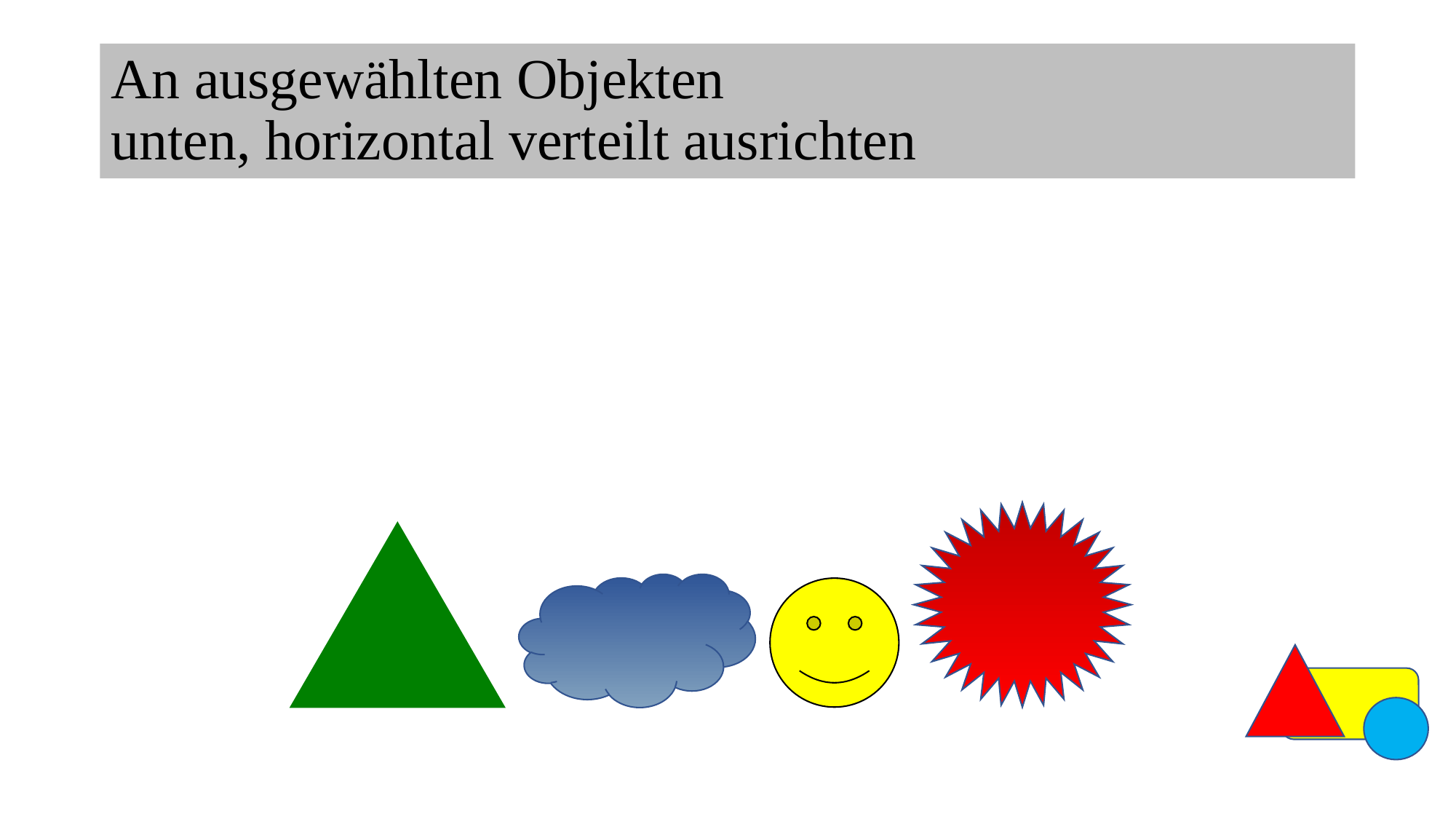

# An ausgewählten Objekten unten, horizontal verteilt ausrichten